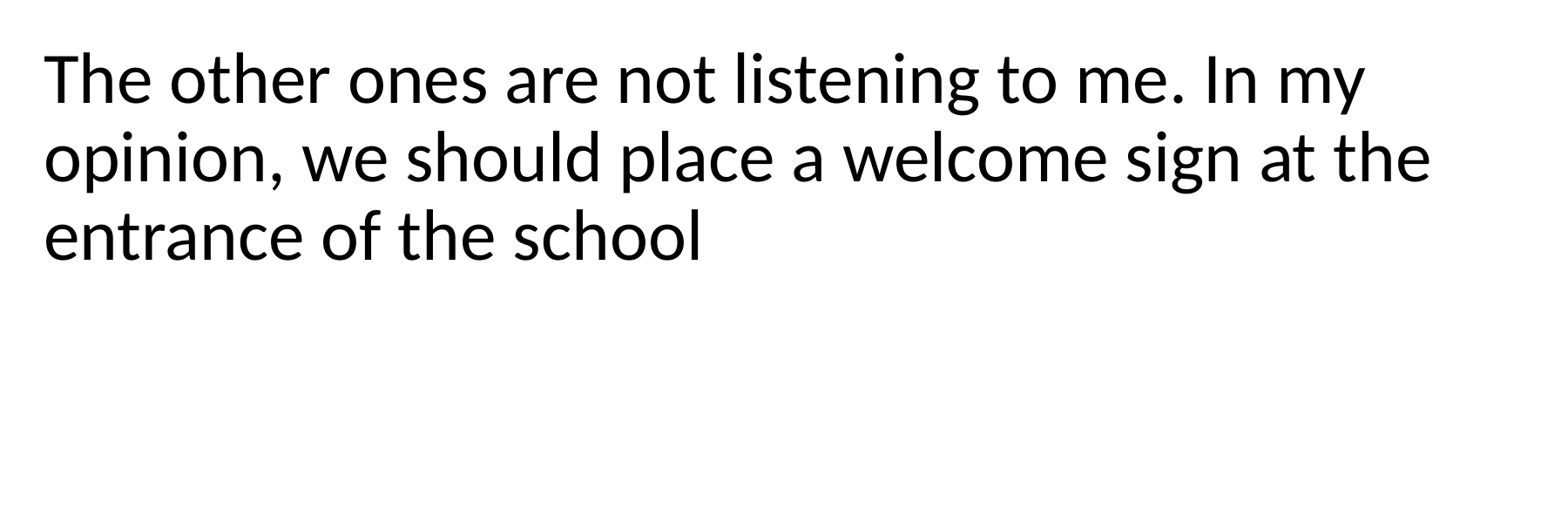

The other ones are not listening to me. In my opinion, we should place a welcome sign at the entrance of the school